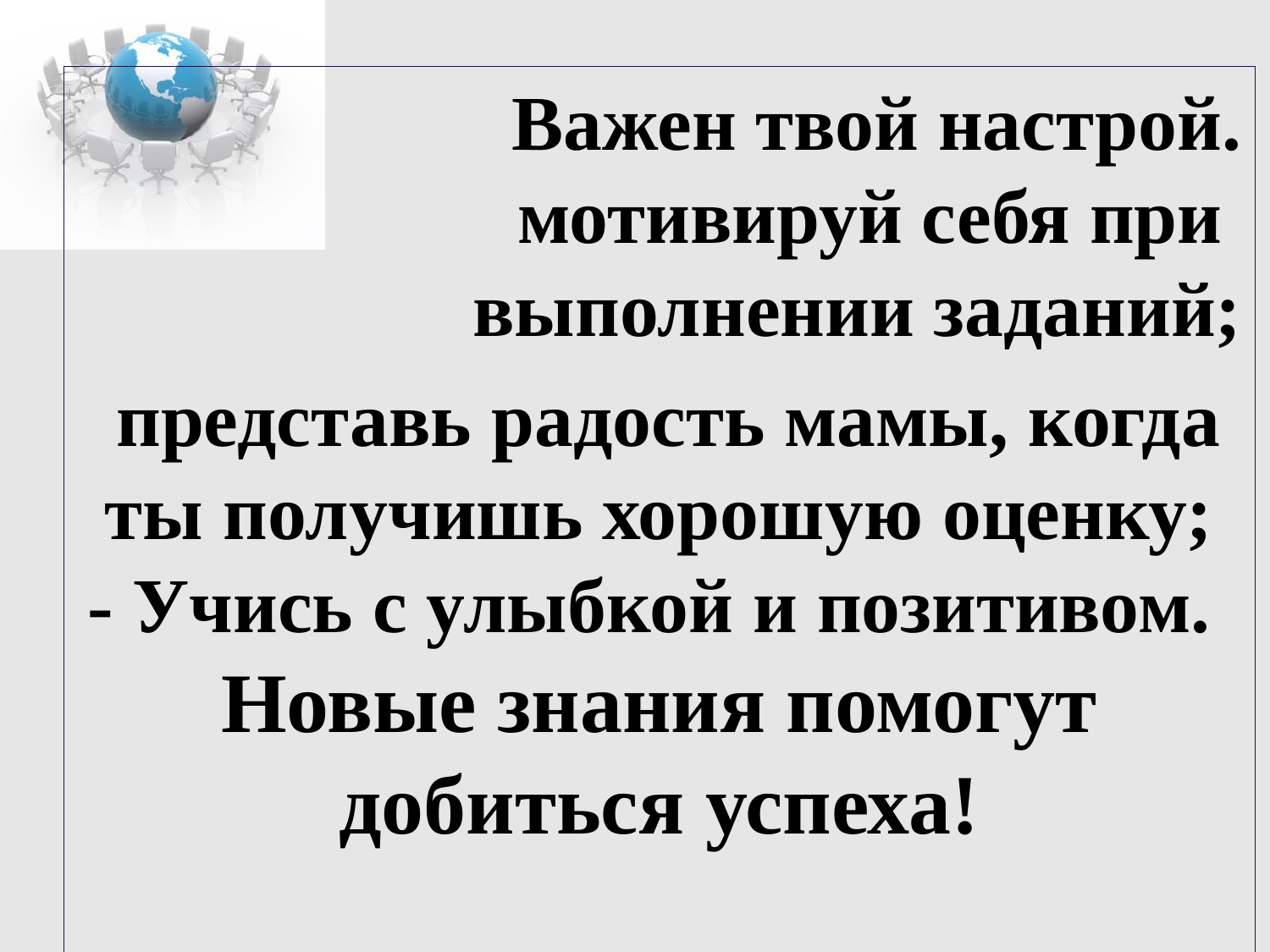

Важен твой настрой.
мотивируй себя при  выполнении заданий;
 представь радость мамы, когда ты получишь хорошую оценку;
- Учись с улыбкой и позитивом.
Новые знания помогут добиться успеха!